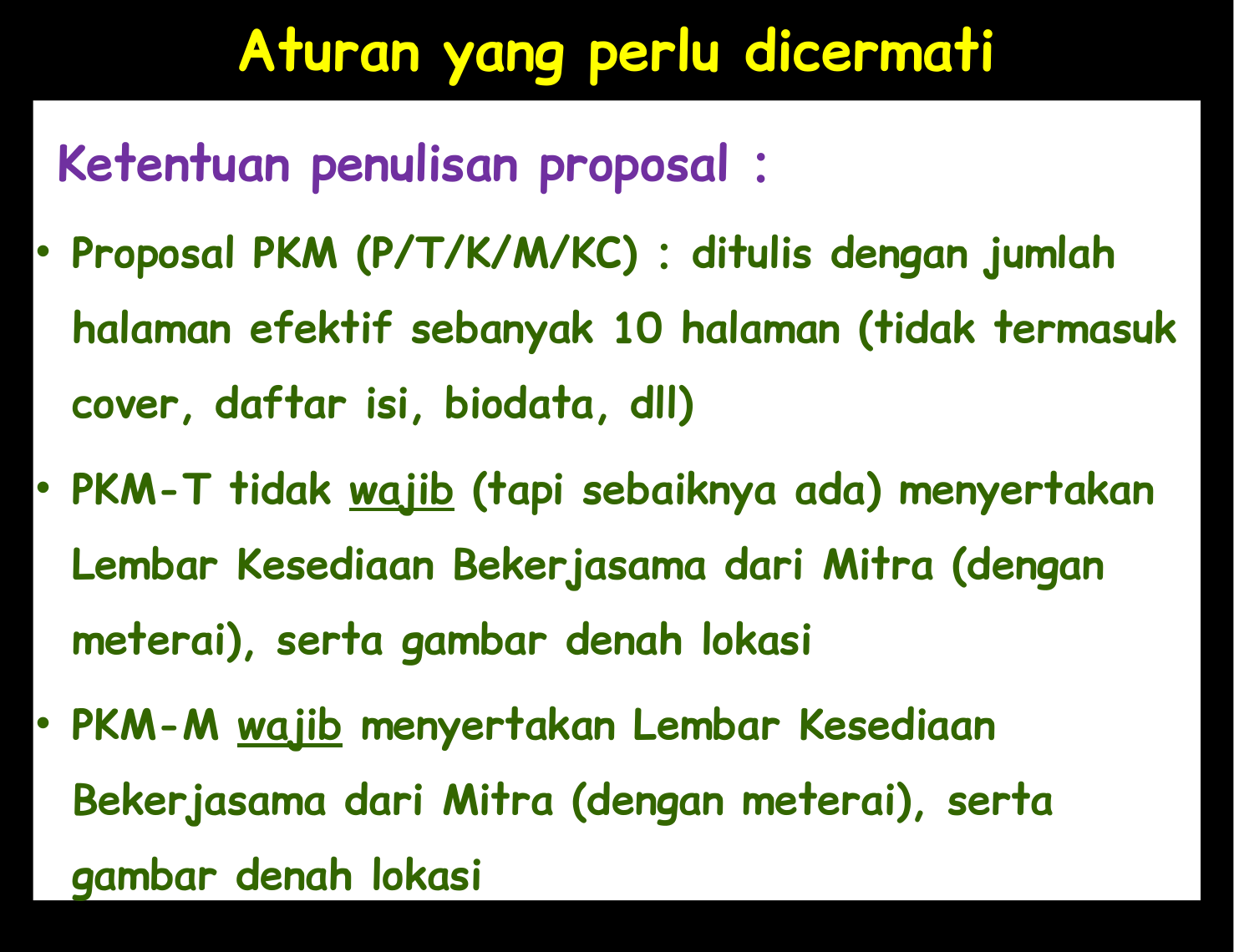

# Aturan yang perlu dicermati
 Ketentuan penulisan proposal :
Proposal PKM (P/T/K/M/KC) : ditulis dengan jumlah halaman efektif sebanyak 10 halaman (tidak termasuk cover, daftar isi, biodata, dll)
PKM-T tidak wajib (tapi sebaiknya ada) menyertakan Lembar Kesediaan Bekerjasama dari Mitra (dengan meterai), serta gambar denah lokasi
PKM-M wajib menyertakan Lembar Kesediaan Bekerjasama dari Mitra (dengan meterai), serta gambar denah lokasi